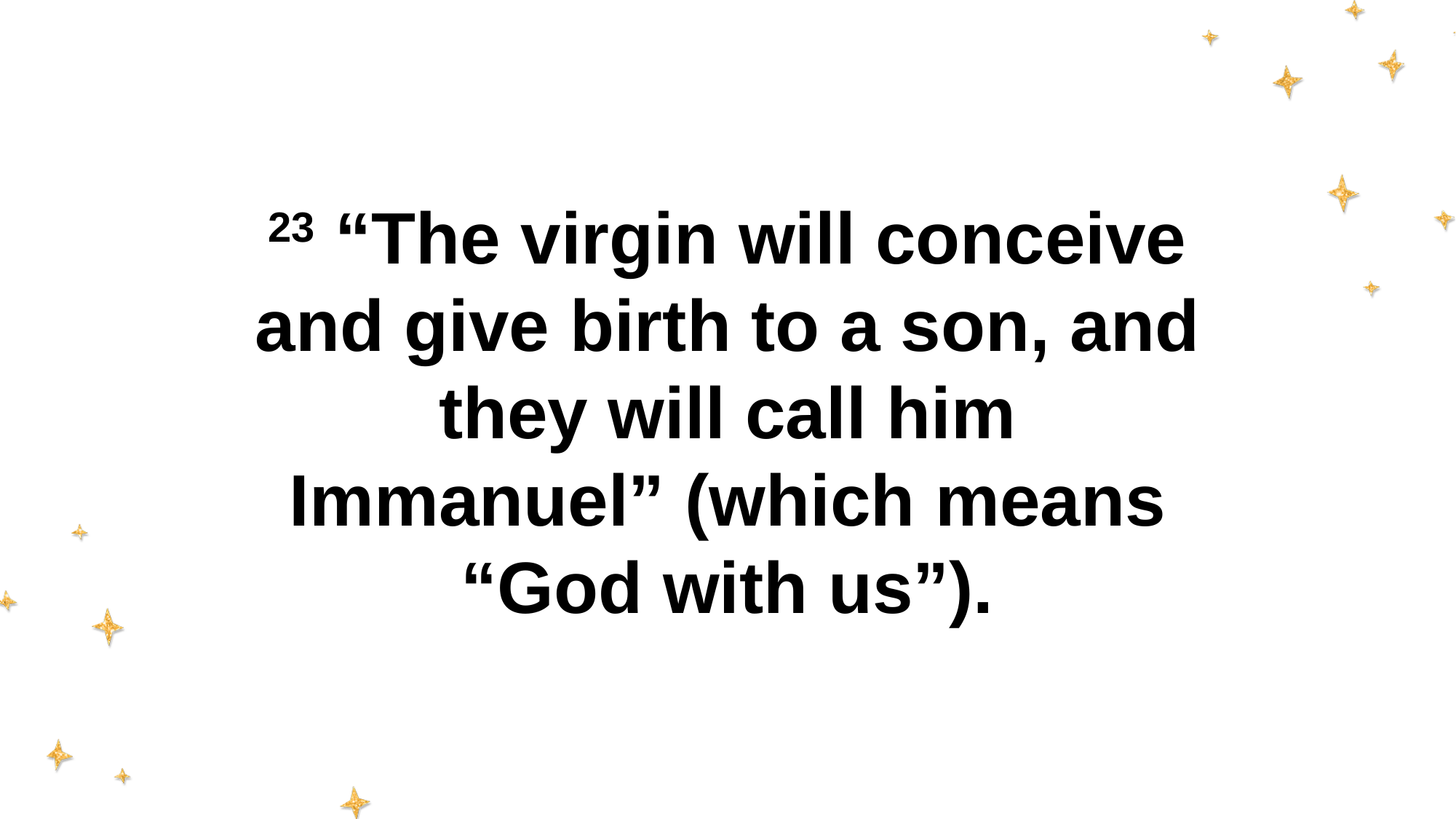

# 23 “The virgin will conceive and give birth to a son, and they will call him Immanuel” (which means “God with us”).